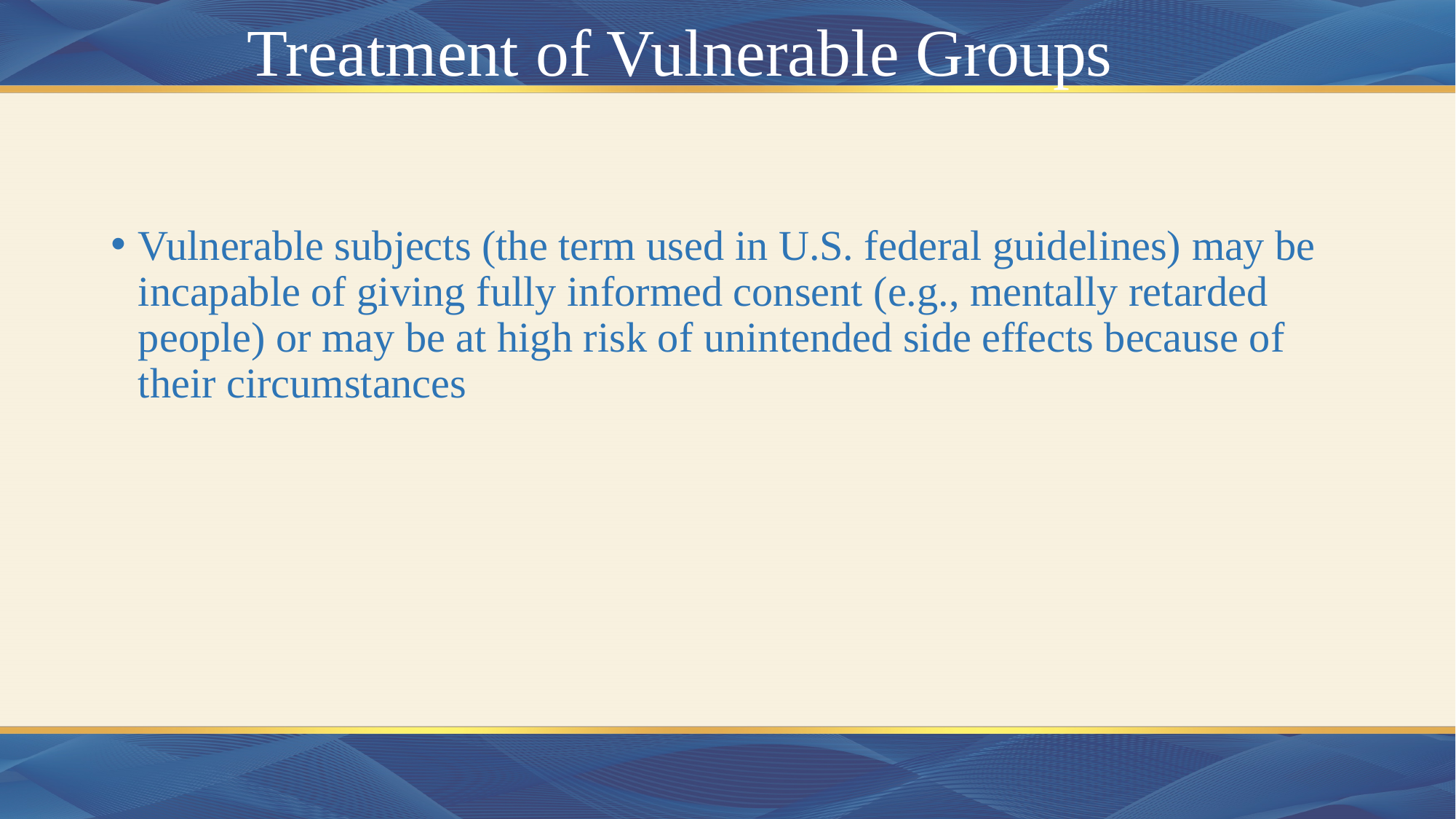

# Treatment of Vulnerable Groups
Vulnerable subjects (the term used in U.S. federal guidelines) may be incapable of giving fully informed consent (e.g., mentally retarded people) or may be at high risk of unintended side effects because of their circumstances